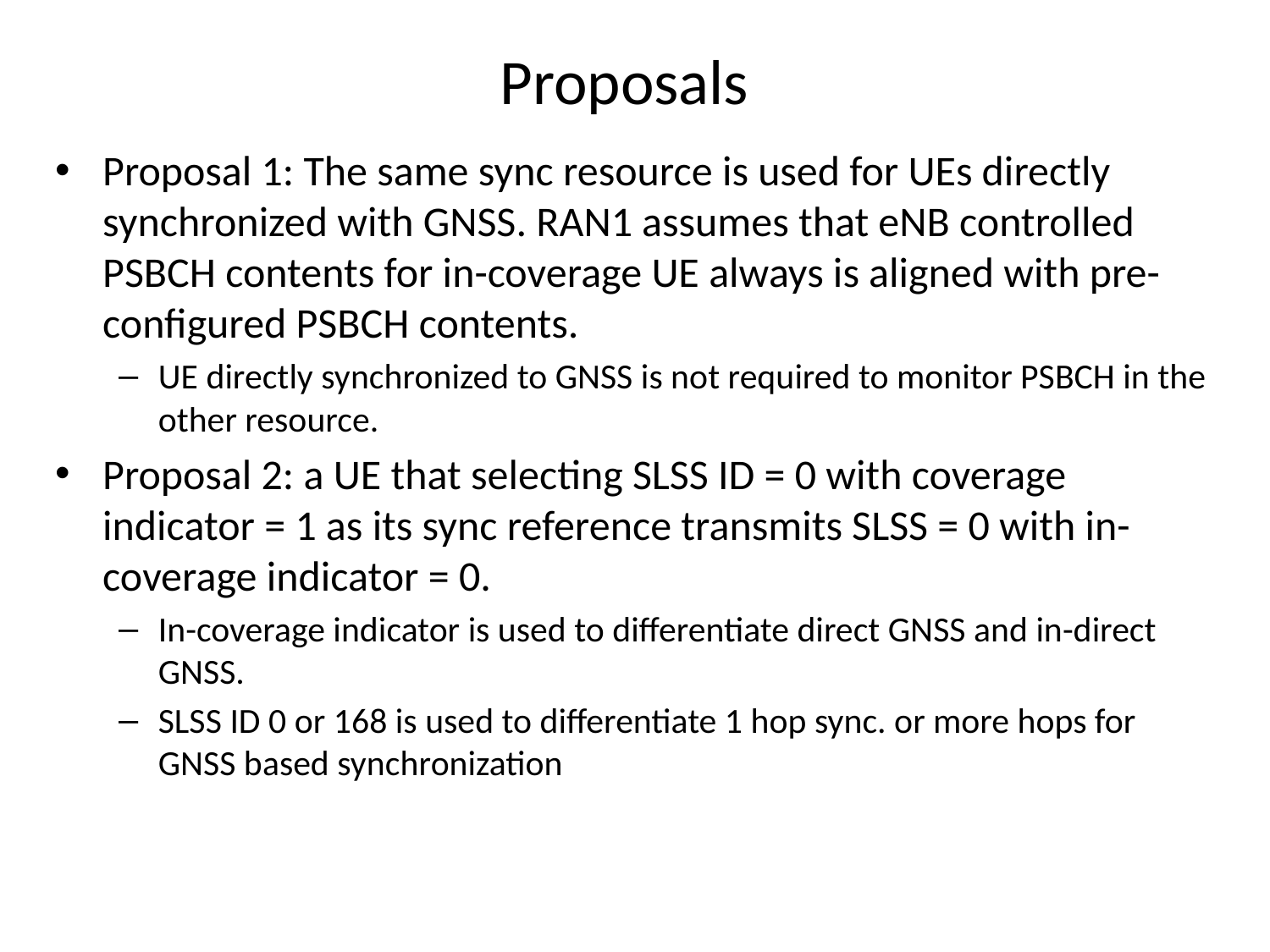

# Proposals
Proposal 1: The same sync resource is used for UEs directly synchronized with GNSS. RAN1 assumes that eNB controlled PSBCH contents for in-coverage UE always is aligned with pre-configured PSBCH contents.
UE directly synchronized to GNSS is not required to monitor PSBCH in the other resource.
Proposal 2: a UE that selecting SLSS ID = 0 with coverage indicator = 1 as its sync reference transmits SLSS = 0 with in-coverage indicator = 0.
In-coverage indicator is used to differentiate direct GNSS and in-direct GNSS.
SLSS ID 0 or 168 is used to differentiate 1 hop sync. or more hops for GNSS based synchronization